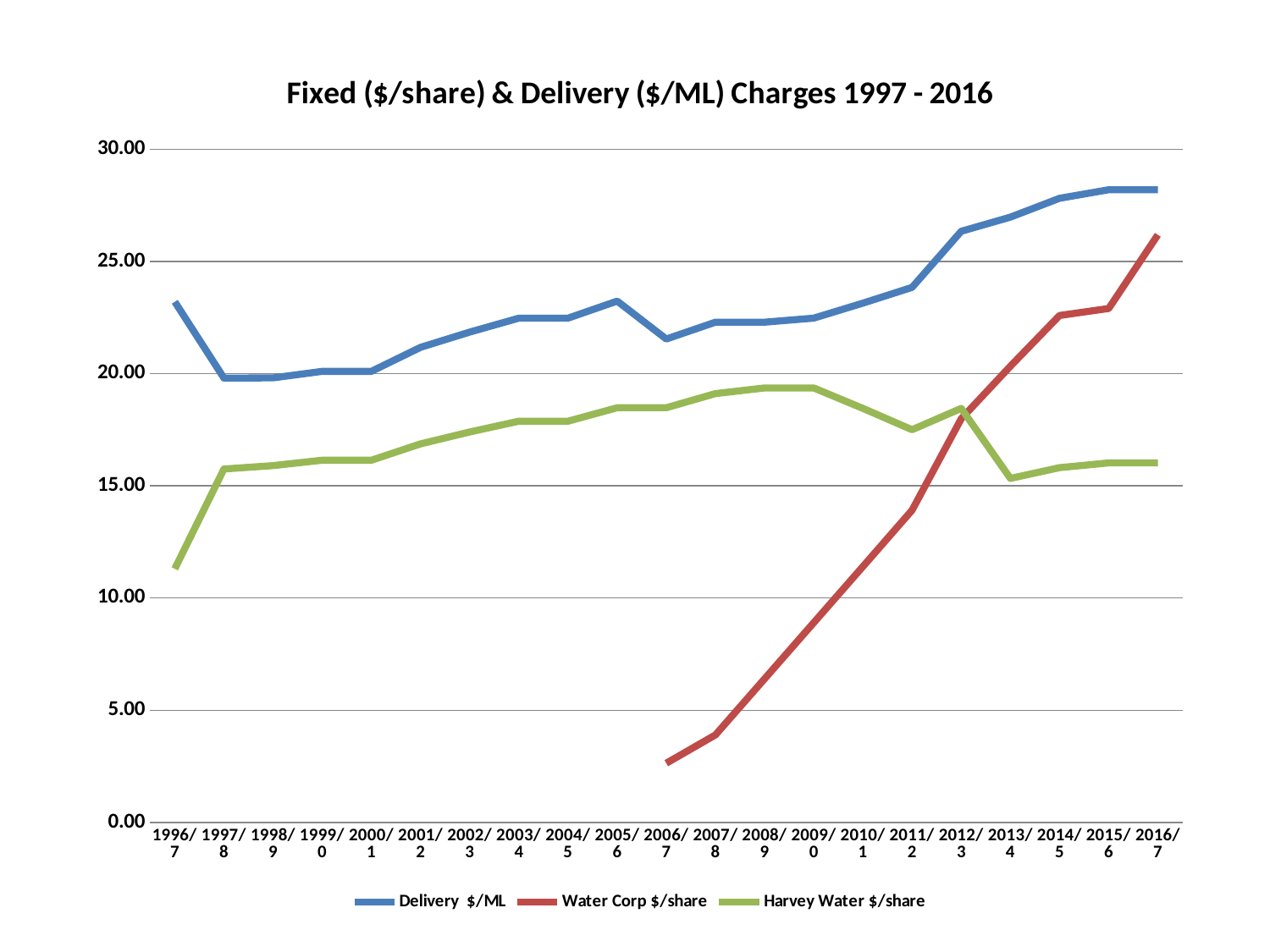

### Chart: Fixed ($/share) & Delivery ($/ML) Charges 1997 - 2016

| Category | Delivery  $/ML | Water Corp $/share | Harvey Water $/share |
|---|---|---|---|
| 1996/7 | 23.2 | None | 11.3 |
| 1997/8 | 19.8 | None | 15.75 |
| 1998/9 | 19.81 | None | 15.9 |
| 1999/0 | 20.1 | None | 16.14 |
| 2000/1 | 20.1 | None | 16.14 |
| 2001/2 | 21.17 | None | 16.87 |
| 2002/3 | 21.85 | None | 17.4 |
| 2003/4 | 22.47 | None | 17.88 |
| 2004/5 | 22.47 | None | 17.88 |
| 2005/6 | 23.23 | None | 18.48 |
| 2006/7 | 21.54 | 2.64 | 18.48 |
| 2007/8 | 22.29 | 3.9000000000000004 | 19.11 |
| 2008/9 | 22.29 | 6.4 | 19.36 |
| 2009/0 | 22.47 | 8.9 | 19.36 |
| 2010/1 | 23.14 | 11.4 | 18.45 |
| 2011/2 | 23.84 | 13.91 | 17.5 |
| 2012/3 | 26.34 | 17.990000000000002 | 18.45 |
| 2013/4 | 26.97 | 20.33 | 15.33 |
| 2014/5 | 27.81 | 22.59 | 15.81 |
| 2015/6 | 28.19 | 22.900000000000002 | 16.02 |
| 2016/7 | 28.19 | 26.18 | 16.02 |